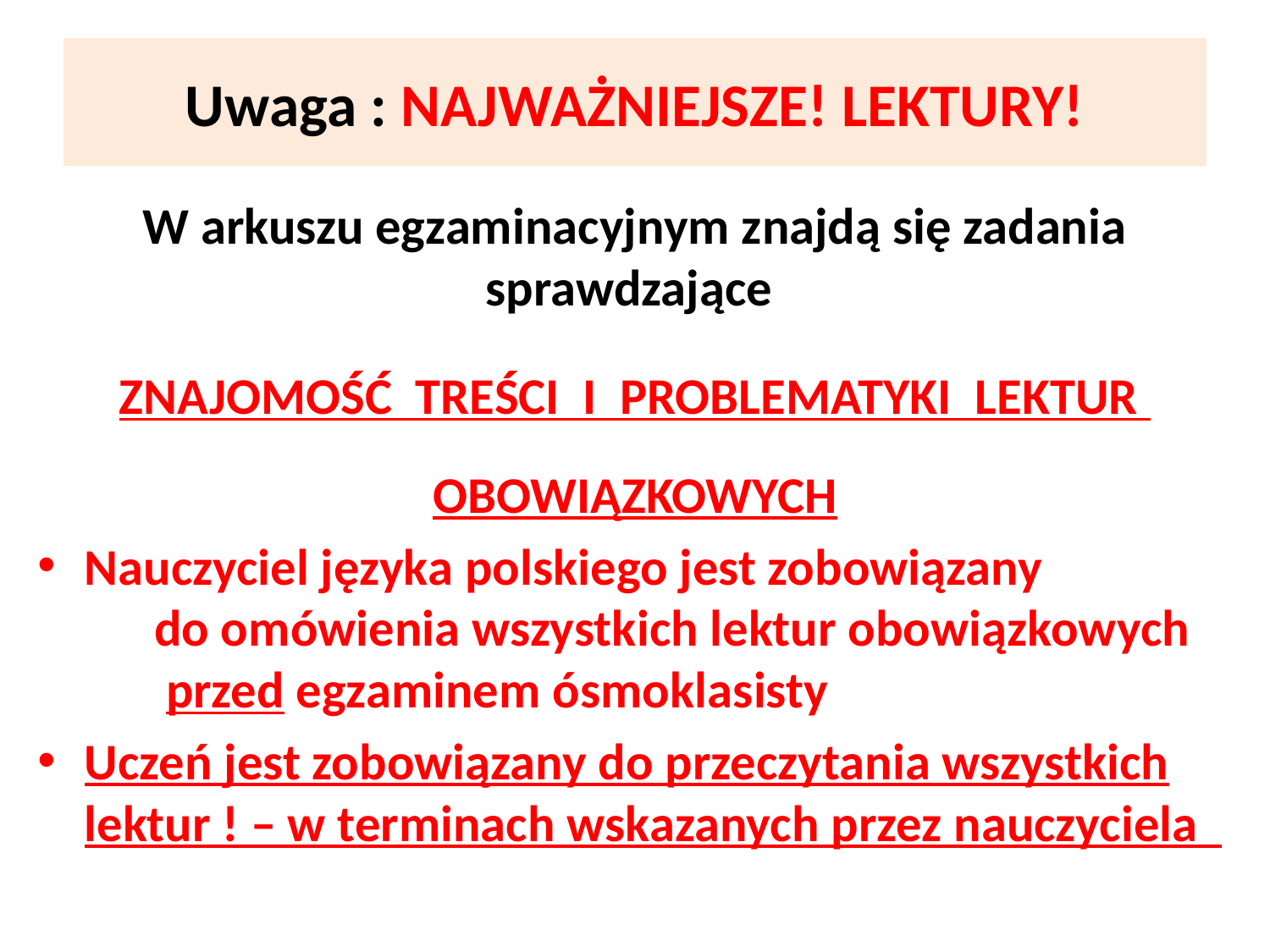

# Uwaga : NAJWAŻNIEJSZE! LEKTURY!
W arkuszu egzaminacyjnym znajdą się zadania sprawdzające
ZNAJOMOŚĆ  TREŚCI  I  PROBLEMATYKI  LEKTUR  OBOWIĄZKOWYCH
Nauczyciel języka polskiego jest zobowiązany                       do omówienia wszystkich lektur obowiązkowych           przed egzaminem ósmoklasisty
Uczeń jest zobowiązany do przeczytania wszystkich lektur ! – w terminach wskazanych przez nauczyciela